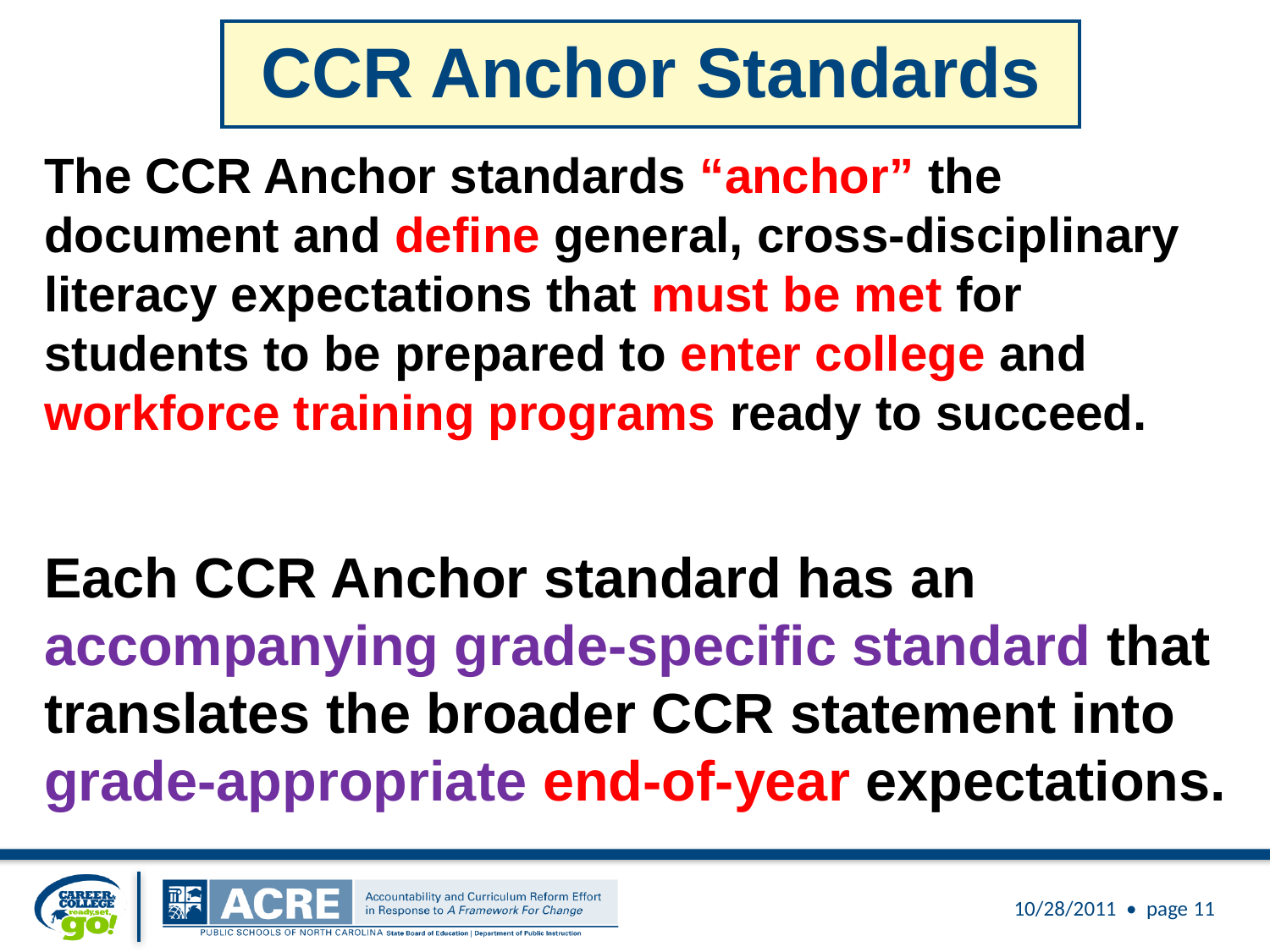

# CCR Anchor Standards
The CCR Anchor standards “anchor” the document and define general, cross-disciplinary literacy expectations that must be met for students to be prepared to enter college and workforce training programs ready to succeed.

Each CCR Anchor standard has an accompanying grade-specific standard that translates the broader CCR statement into grade-appropriate end-of-year expectations.
10/28/2011  •  page 11